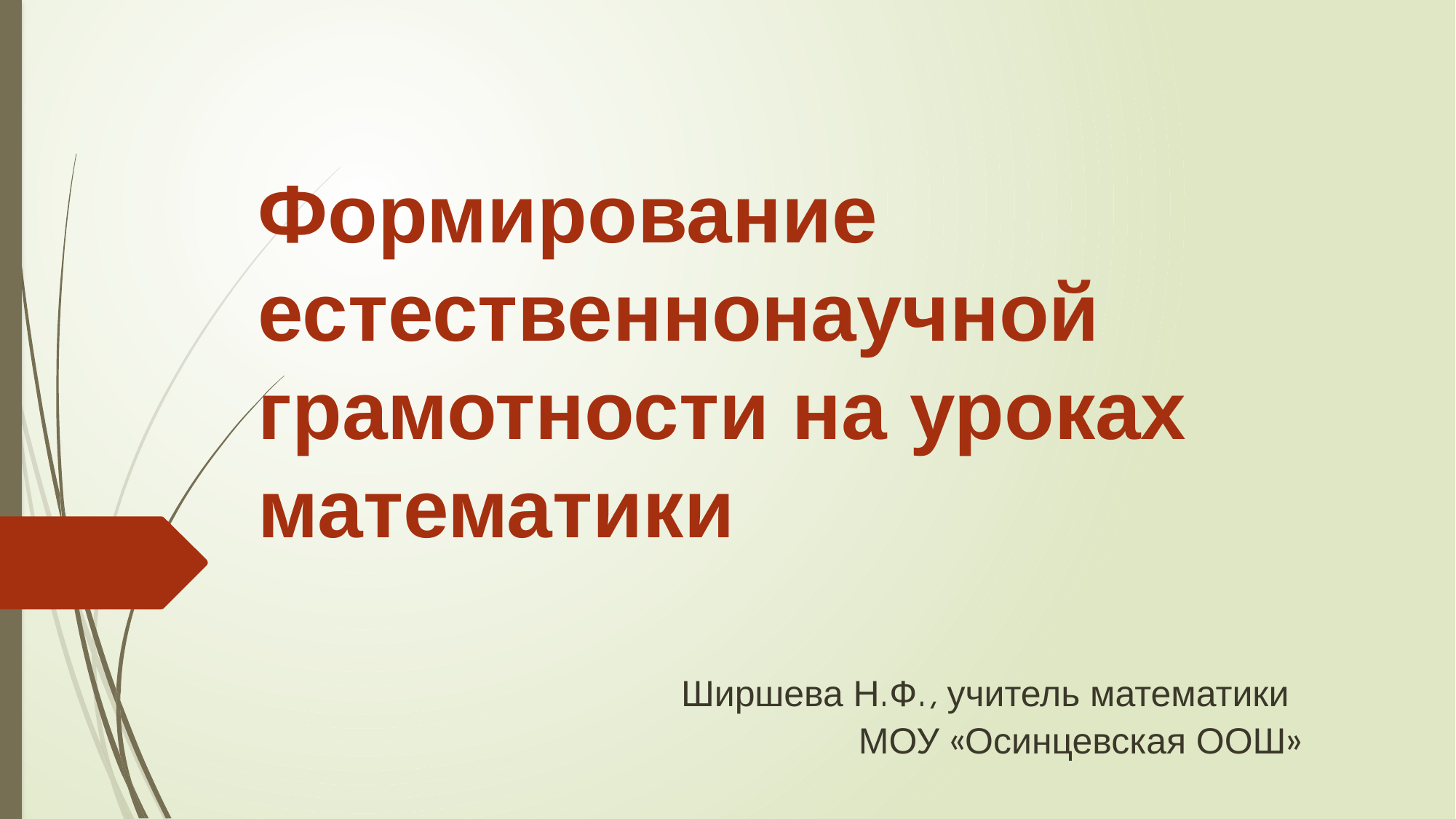

# Формирование естественнонаучной грамотности на уроках математики Ширшева Н.Ф., учитель математики МОУ «Осинцевская ООШ»